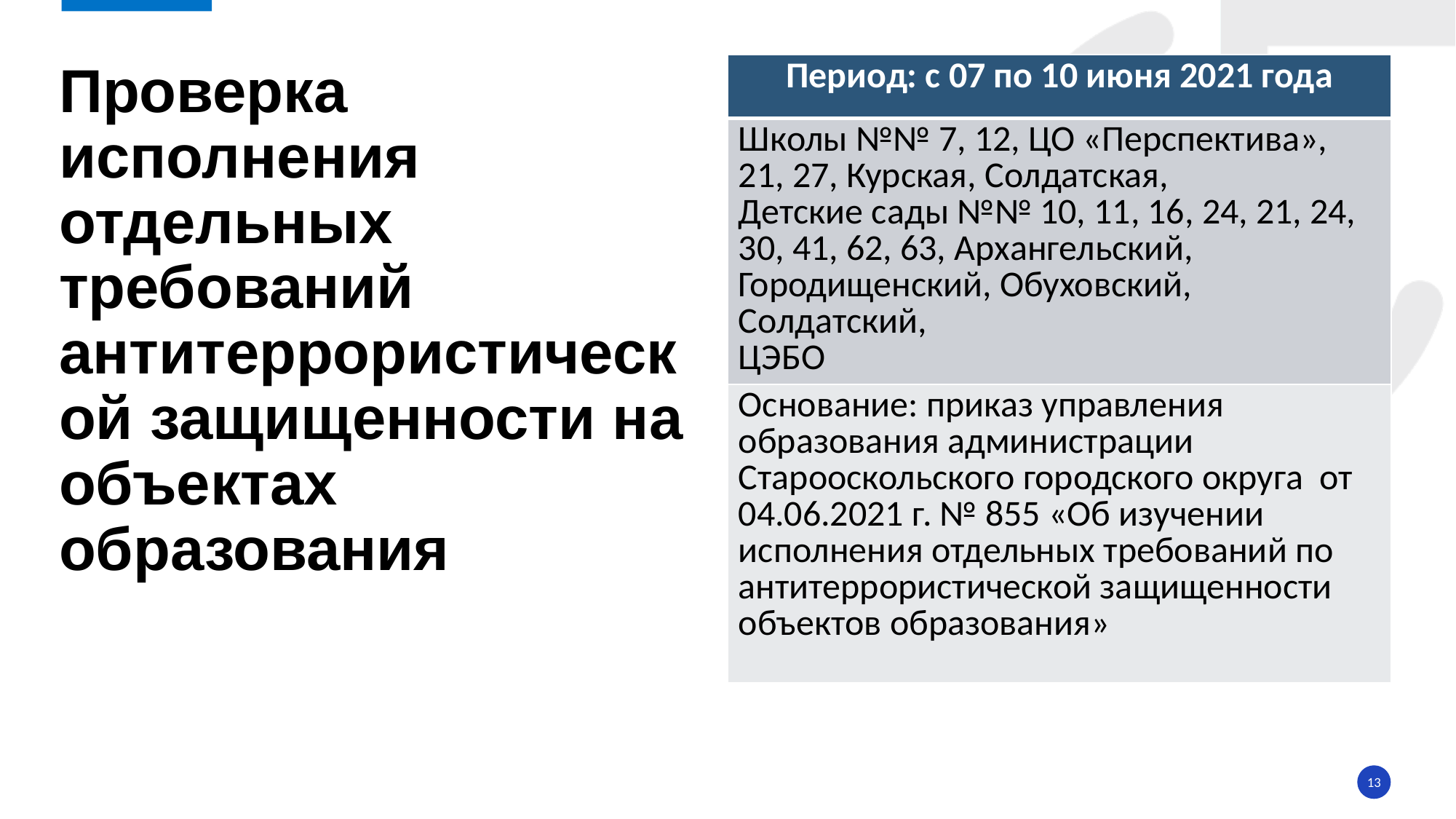

# Проверка исполнения  отдельных требований антитеррористической защищенности на объектах образования
| Период: с 07 по 10 июня 2021 года |
| --- |
| Школы №№ 7, 12, ЦО «Перспектива», 21, 27, Курская, Солдатская, Детские сады №№ 10, 11, 16, 24, 21, 24, 30, 41, 62, 63, Архангельский, Городищенский, Обуховский, Солдатский, ЦЭБО |
| Основание: приказ управления образования администрации Старооскольского городского округа от 04.06.2021 г. № 855 «Об изучении исполнения отдельных требований по антитеррористической защищенности объектов образования» |
13